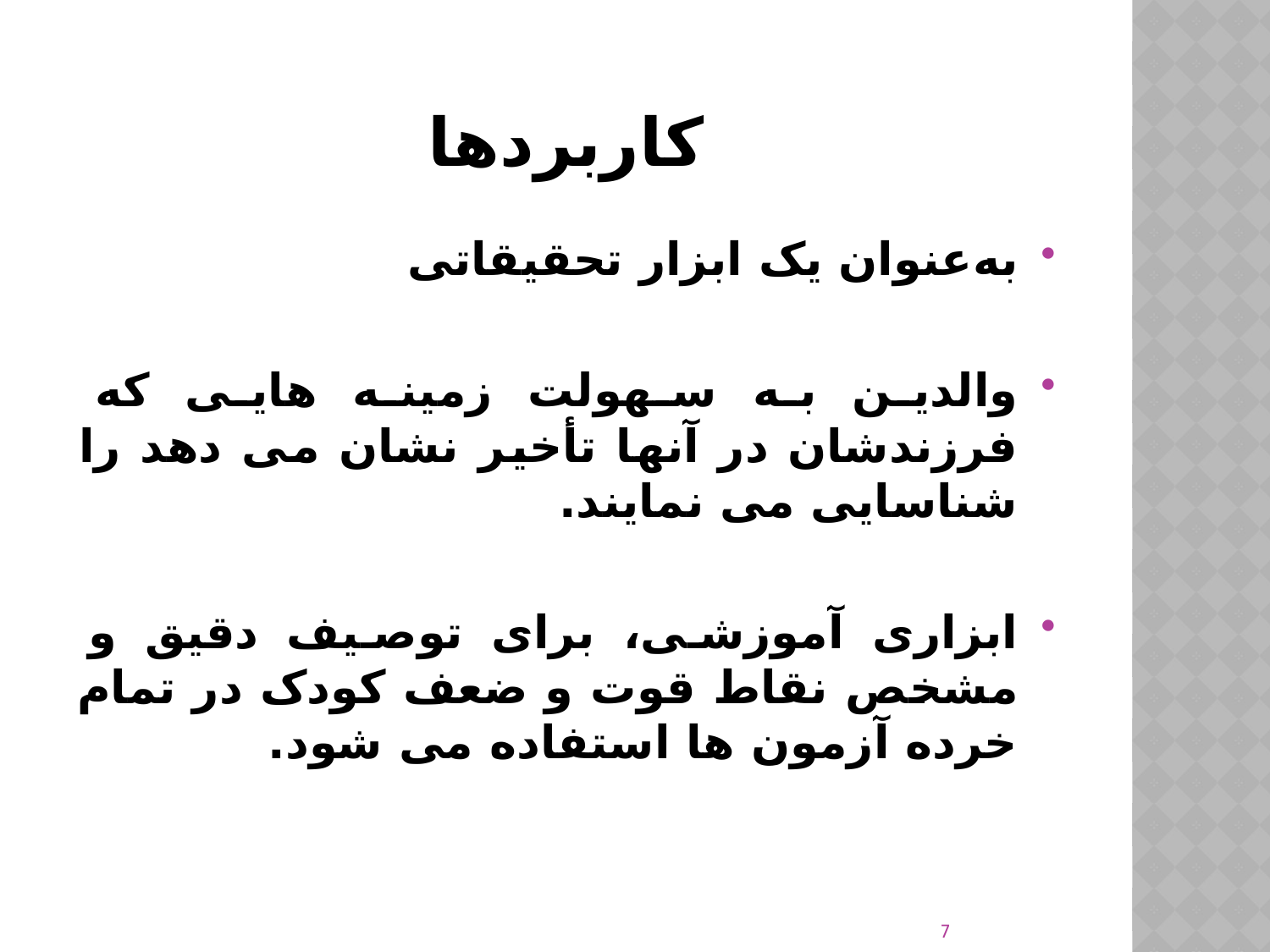

# کاربردها
به‌عنوان یک ابزار تحقیقاتی

والدین به سهولت زمینه هایی که فرزندشان در آنها تأخیر نشان می دهد را شناسایی می نمایند.

ابزاری آموزشی، برای توصیف دقیق و مشخص نقاط قوت و ضعف کودک در تمام خرده آزمون ها استفاده‌ می شود.

7